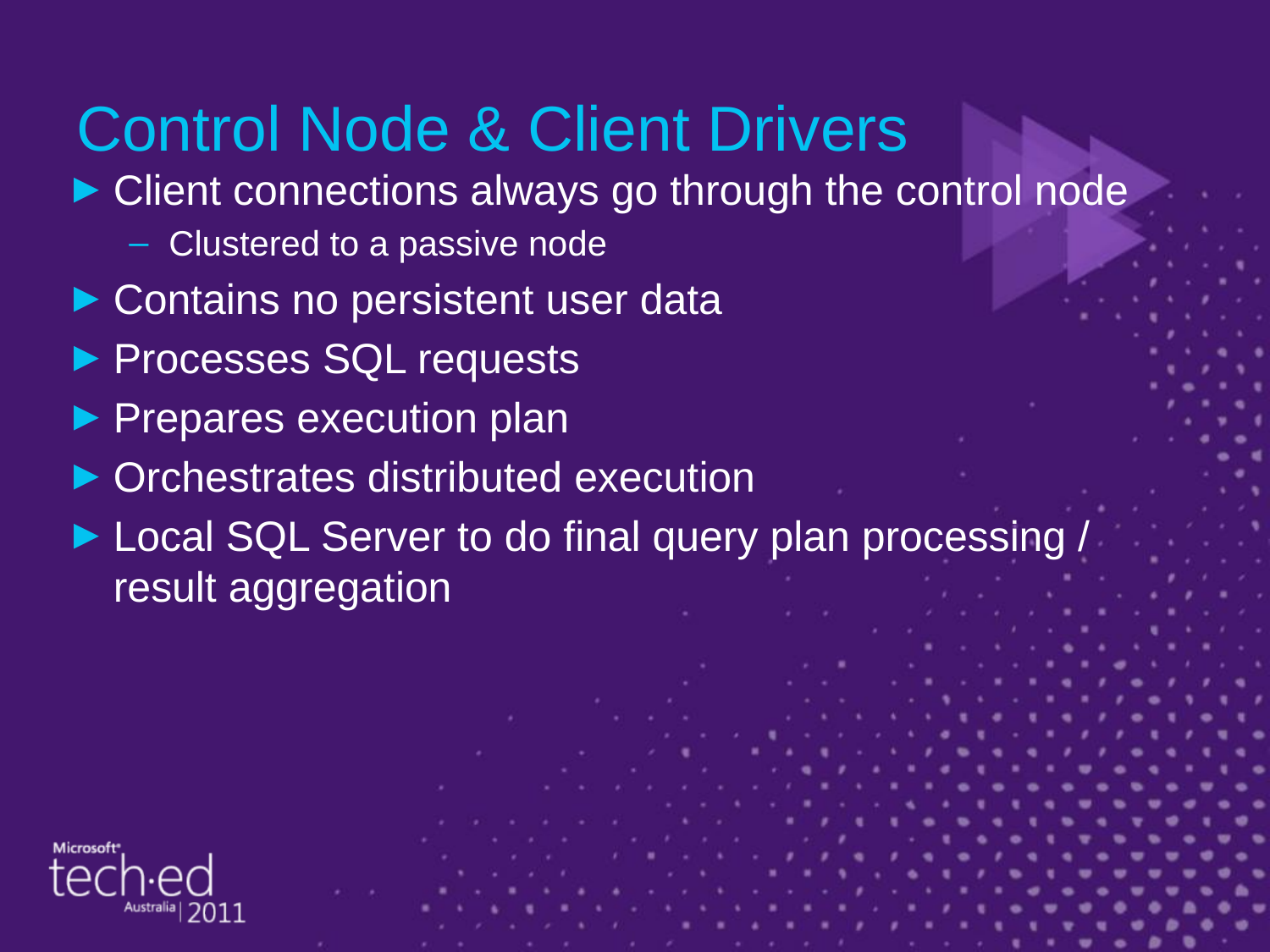

# Control Node & Client Drivers
Client connections always go through the control node
Clustered to a passive node
Contains no persistent user data
Processes SQL requests
Prepares execution plan
Orchestrates distributed execution
Local SQL Server to do final query plan processing / result aggregation